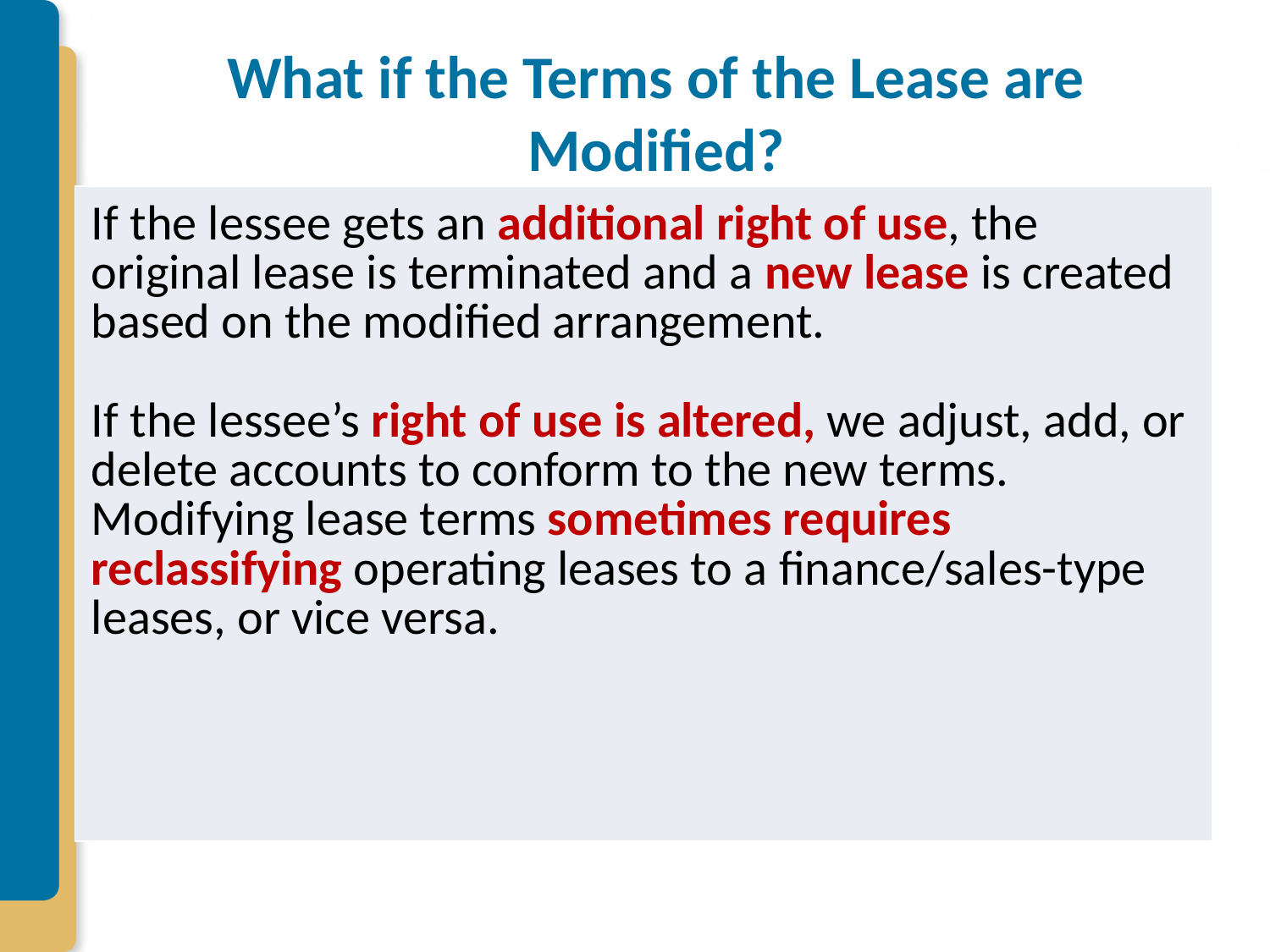

# What if the Terms of the Lease are Modified?
| If the lessee gets an additional right of use, the original lease is terminated and a new lease is created based on the modified arrangement. If the lessee’s right of use is altered, we adjust, add, or delete accounts to conform to the new terms. Modifying lease terms sometimes requires reclassifying operating leases to a finance/sales-type leases, or vice versa. |
| --- |